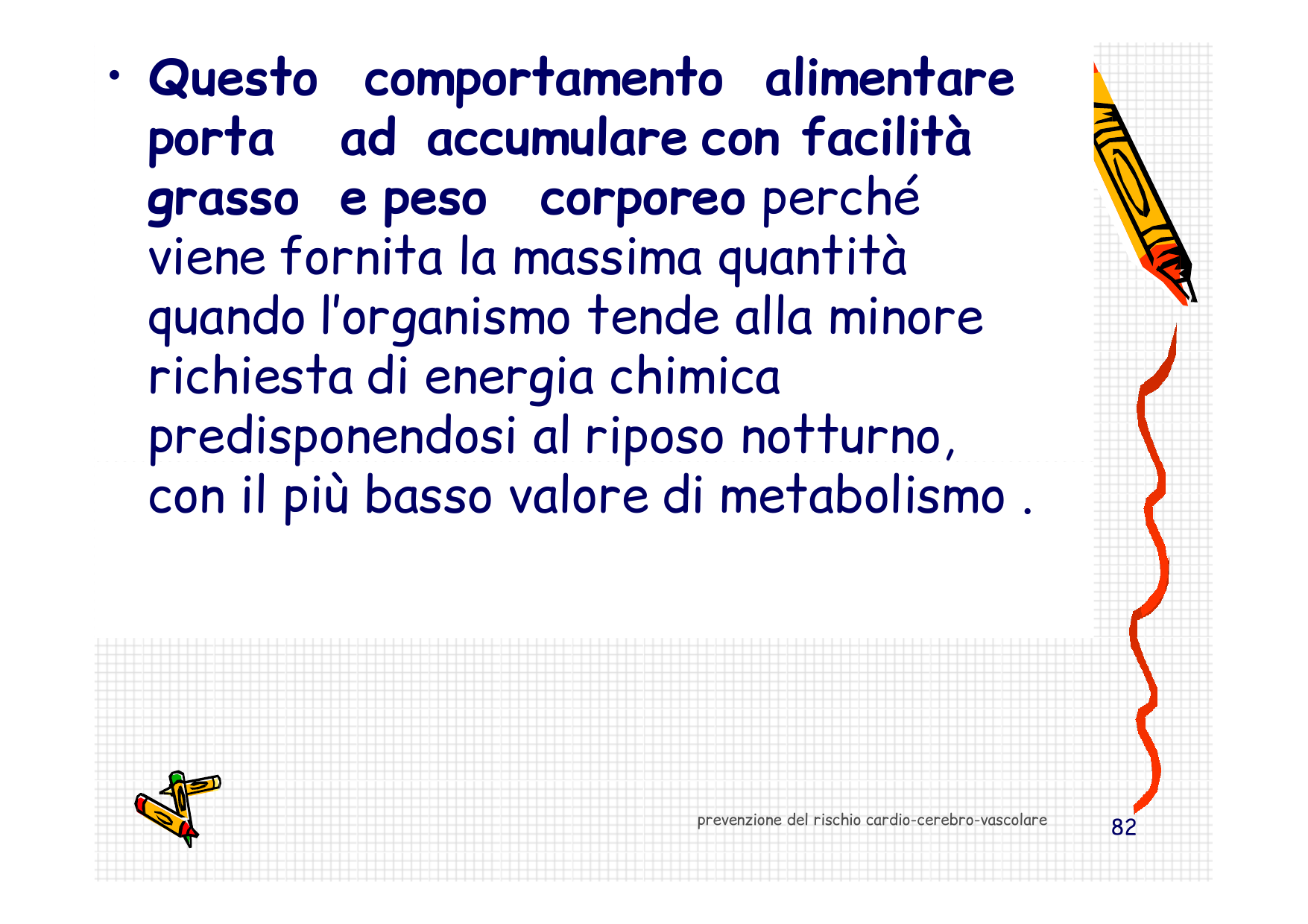

Questo		comportamento	alimentare porta	ad	 accumulare	con	facilità grasso	e	peso	corporeo perché viene fornita la massima quantità quando l’organismo tende alla minore richiesta di energia chimica predisponendosi al riposo notturno, con il più basso valore di metabolismo .

Provincia Milano 1

prevenzione del rischio cardio-cerebro-vascolare

82